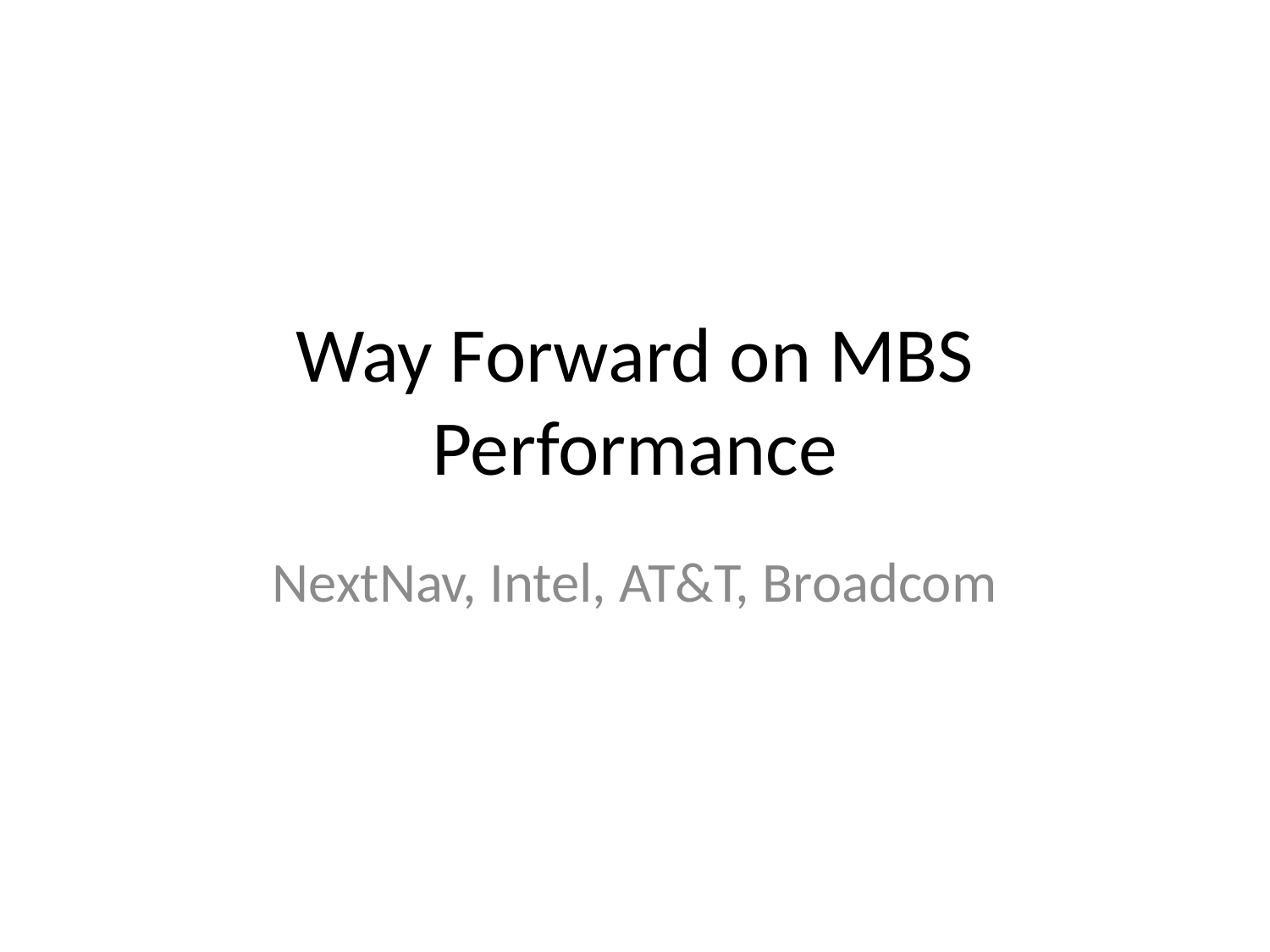

# Way Forward on MBS Performance
NextNav, Intel, AT&T, Broadcom